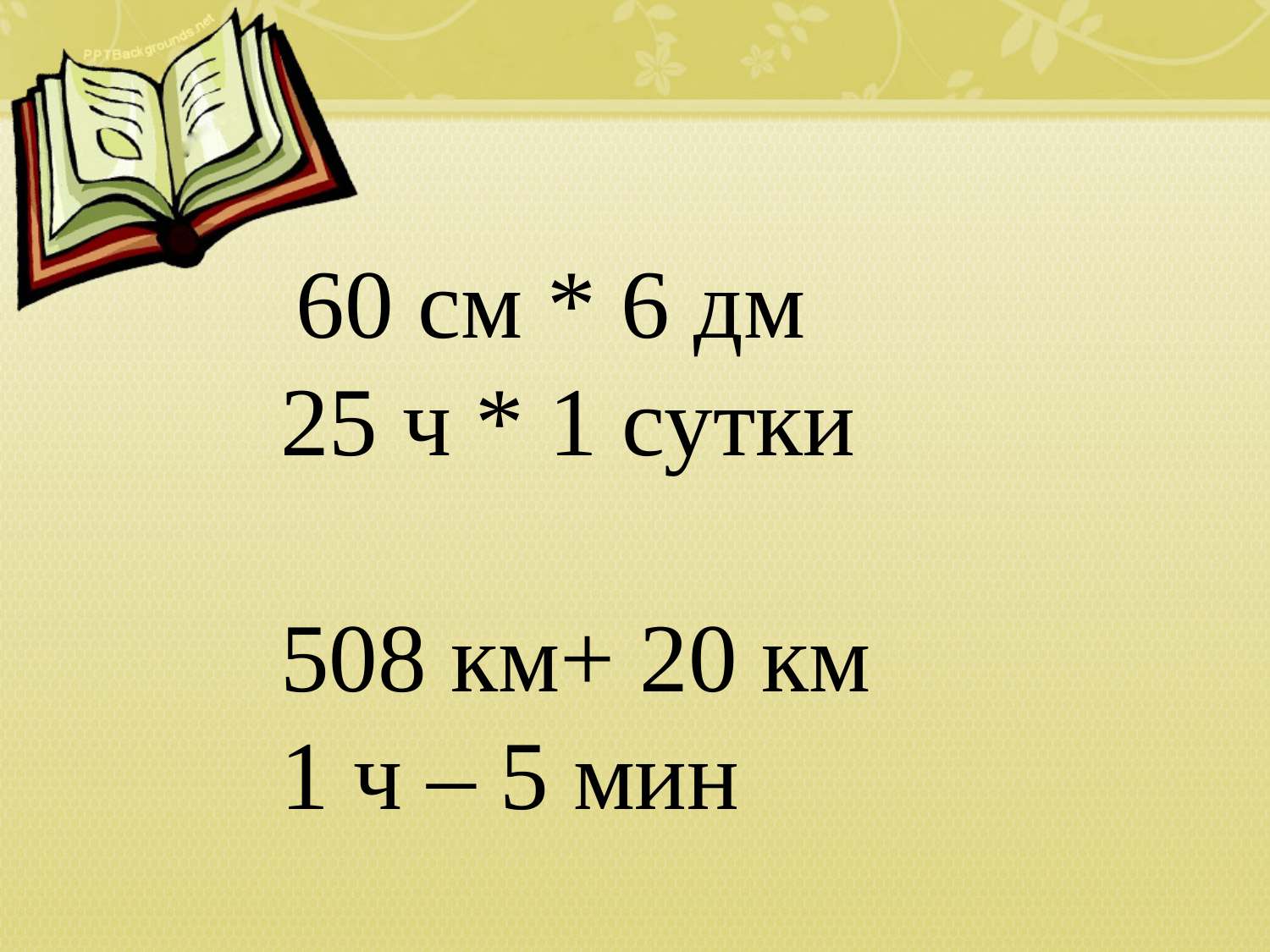

60 см * 6 дм
25 ч * 1 сутки

508 км+ 20 км
1 ч – 5 мин